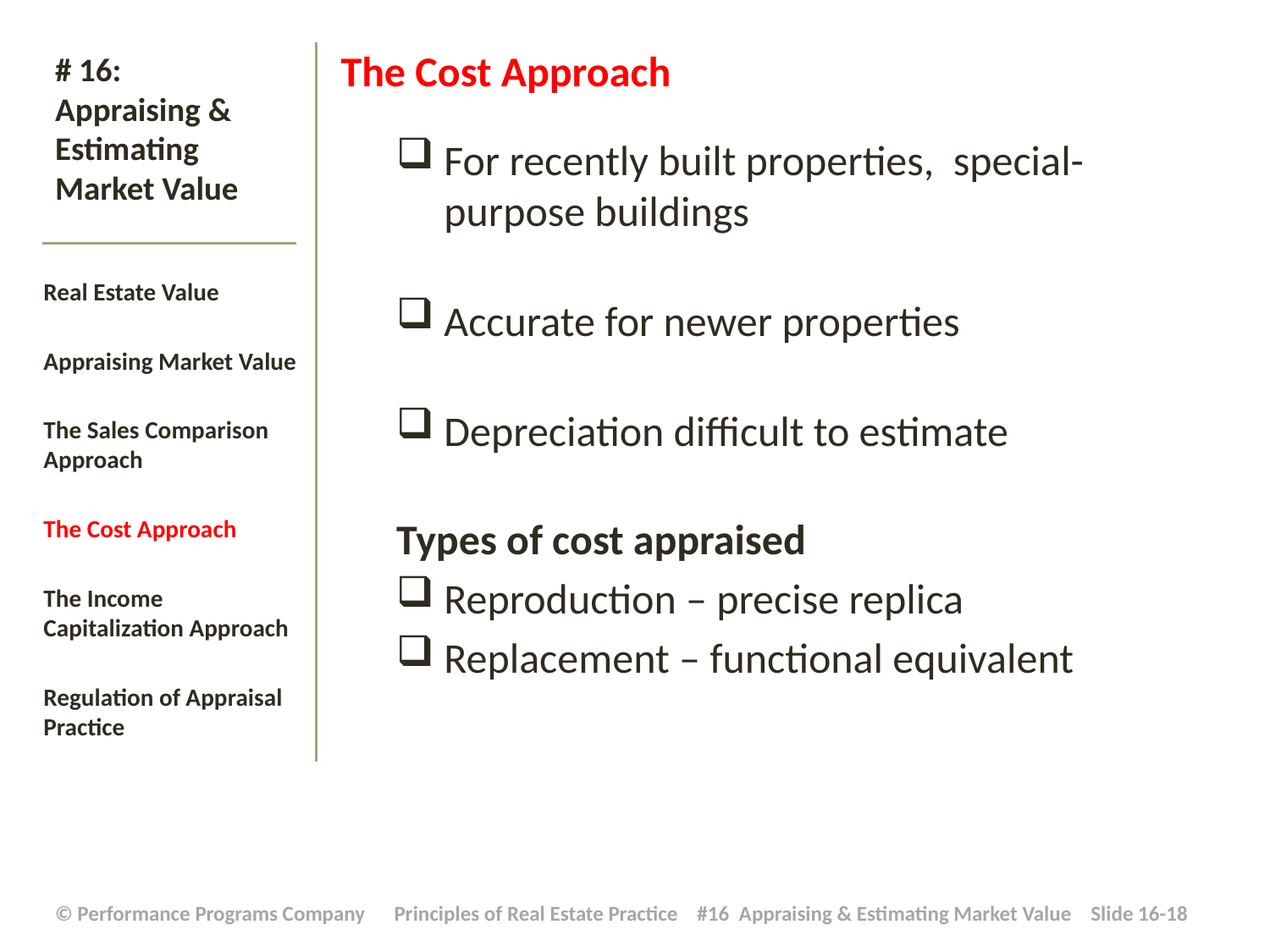

The Cost Approach

For recently built properties,  special-purpose buildings
Accurate for newer properties
Depreciation difficult to estimate

Types of cost appraised
Reproduction – precise replica
Replacement – functional equivalent

# # 16: Appraising & Estimating Market Value

Real Estate Value

Appraising Market Value

The Sales Comparison Approach

The Cost Approach

The Income Capitalization Approach

Regulation of Appraisal Practice

| © Performance Programs Company Principles of Real Estate Practice #16 Appraising & Estimating Market Value Slide 16-18 |
| --- |